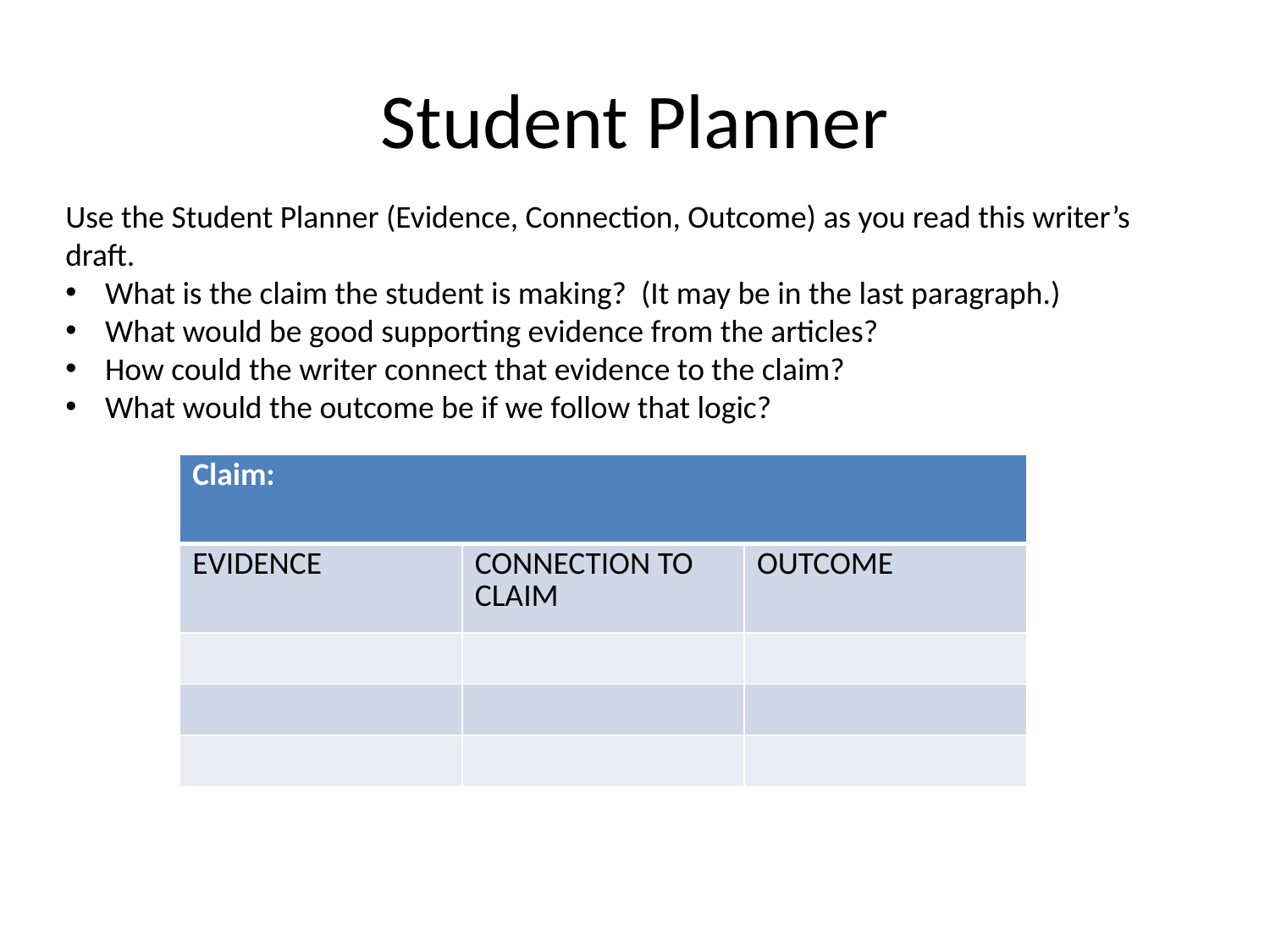

# Student Planner
Use the Student Planner (Evidence, Connection, Outcome) as you read this writer’s draft.
What is the claim the student is making?  (It may be in the last paragraph.)
What would be good supporting evidence from the articles?
How could the writer connect that evidence to the claim?
What would the outcome be if we follow that logic?
| Claim: |  |  |
| --- | --- | --- |
| EVIDENCE | CONNECTION TO CLAIM | OUTCOME |
|  |  |  |
|  |  |  |
|  |  |  |